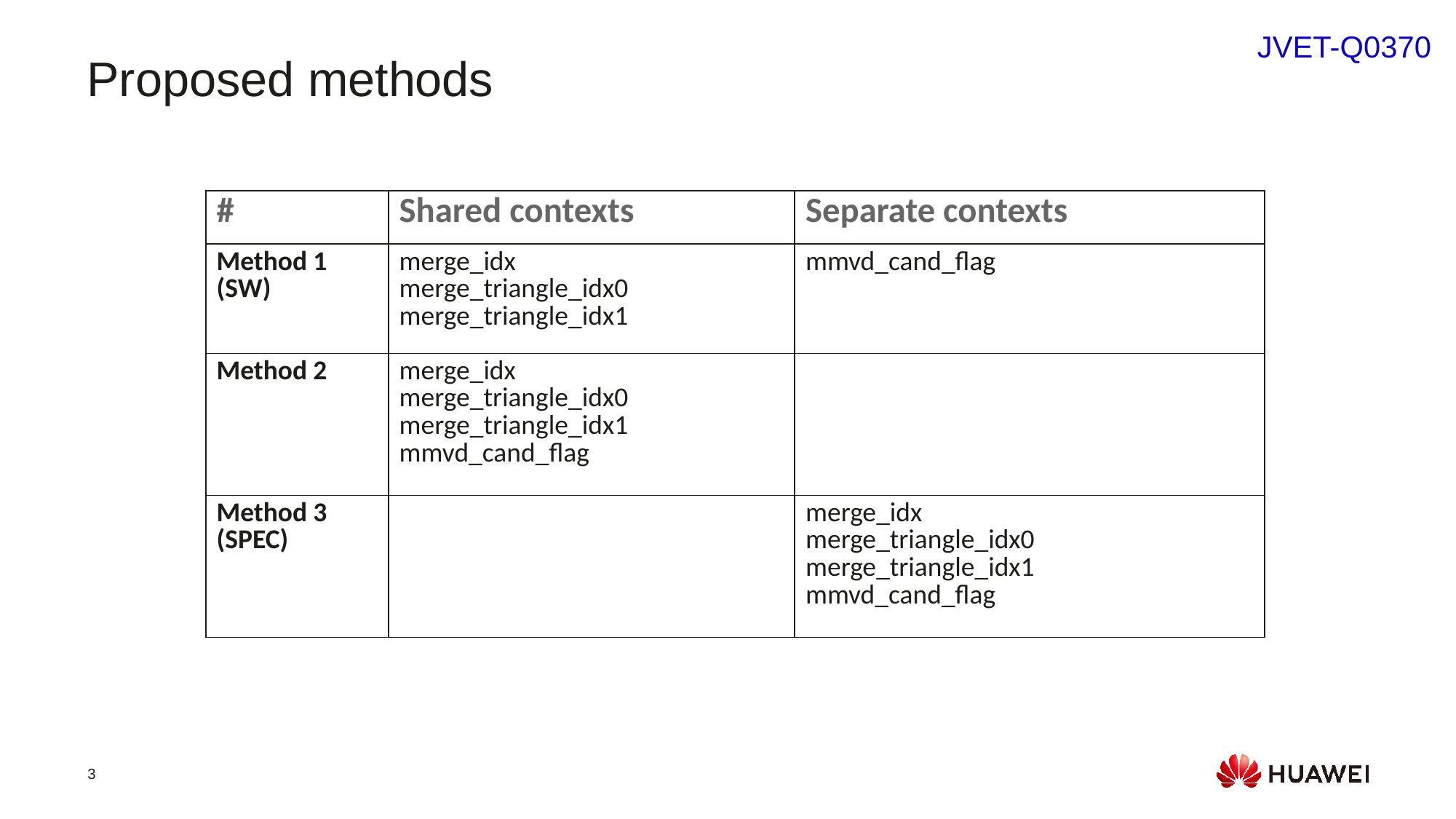

JVET-Q0370
Proposed methods

| # | Shared contexts | Separate contexts |
| --- | --- | --- |
| Method 1 (SW) | merge\_idx merge\_triangle\_idx0 merge\_triangle\_idx1 | mmvd\_cand\_flag |
| Method 2 | merge\_idx merge\_triangle\_idx0 merge\_triangle\_idx1 mmvd\_cand\_flag |  |
| Method 3 (SPEC) |  | merge\_idx merge\_triangle\_idx0 merge\_triangle\_idx1 mmvd\_cand\_flag |